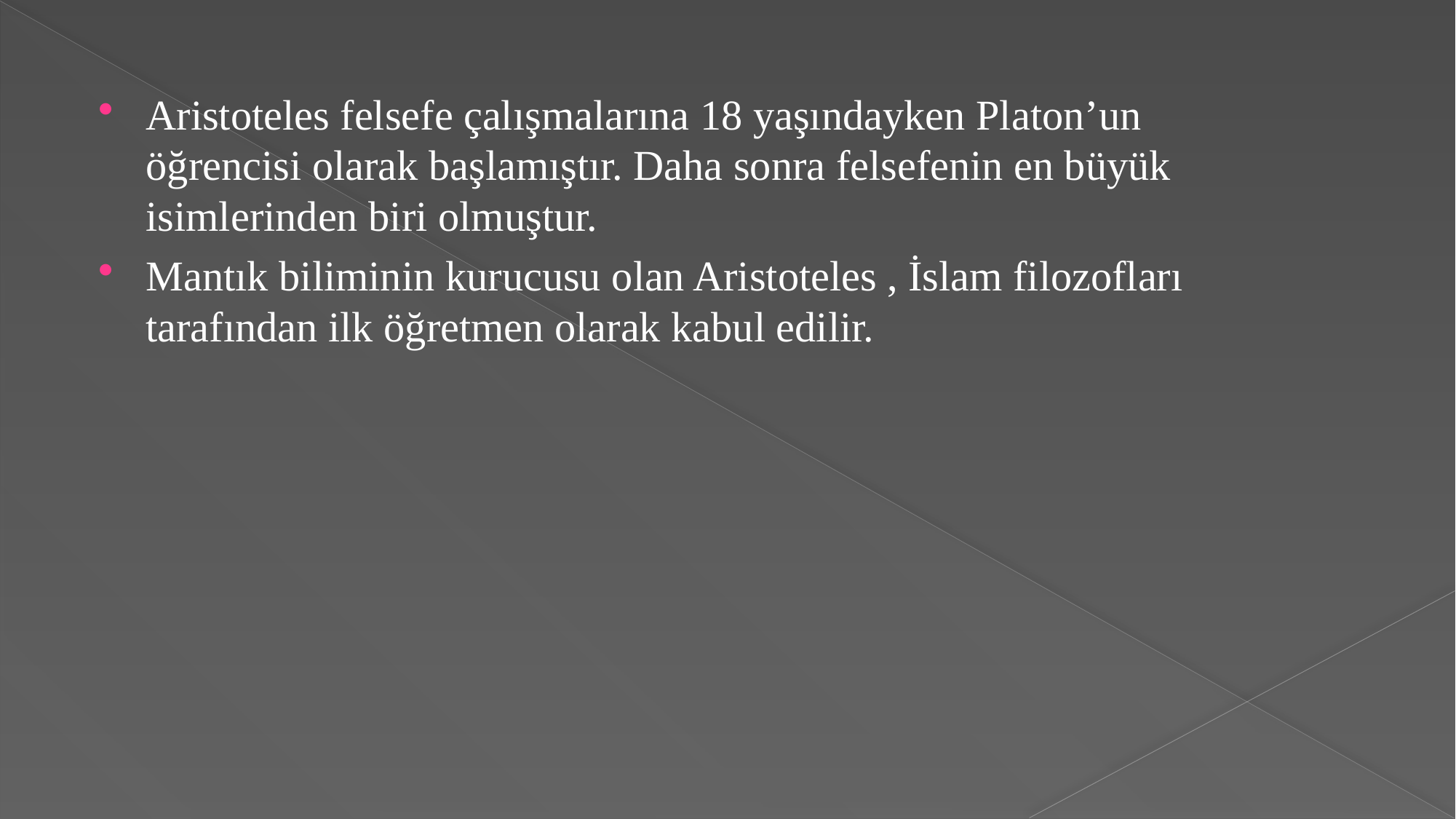

Aristoteles felsefe çalışmalarına 18 yaşındayken Platon’un öğrencisi olarak başlamıştır. Daha sonra felsefenin en büyük isimlerinden biri olmuştur.
Mantık biliminin kurucusu olan Aristoteles , İslam filozofları tarafından ilk öğretmen olarak kabul edilir.